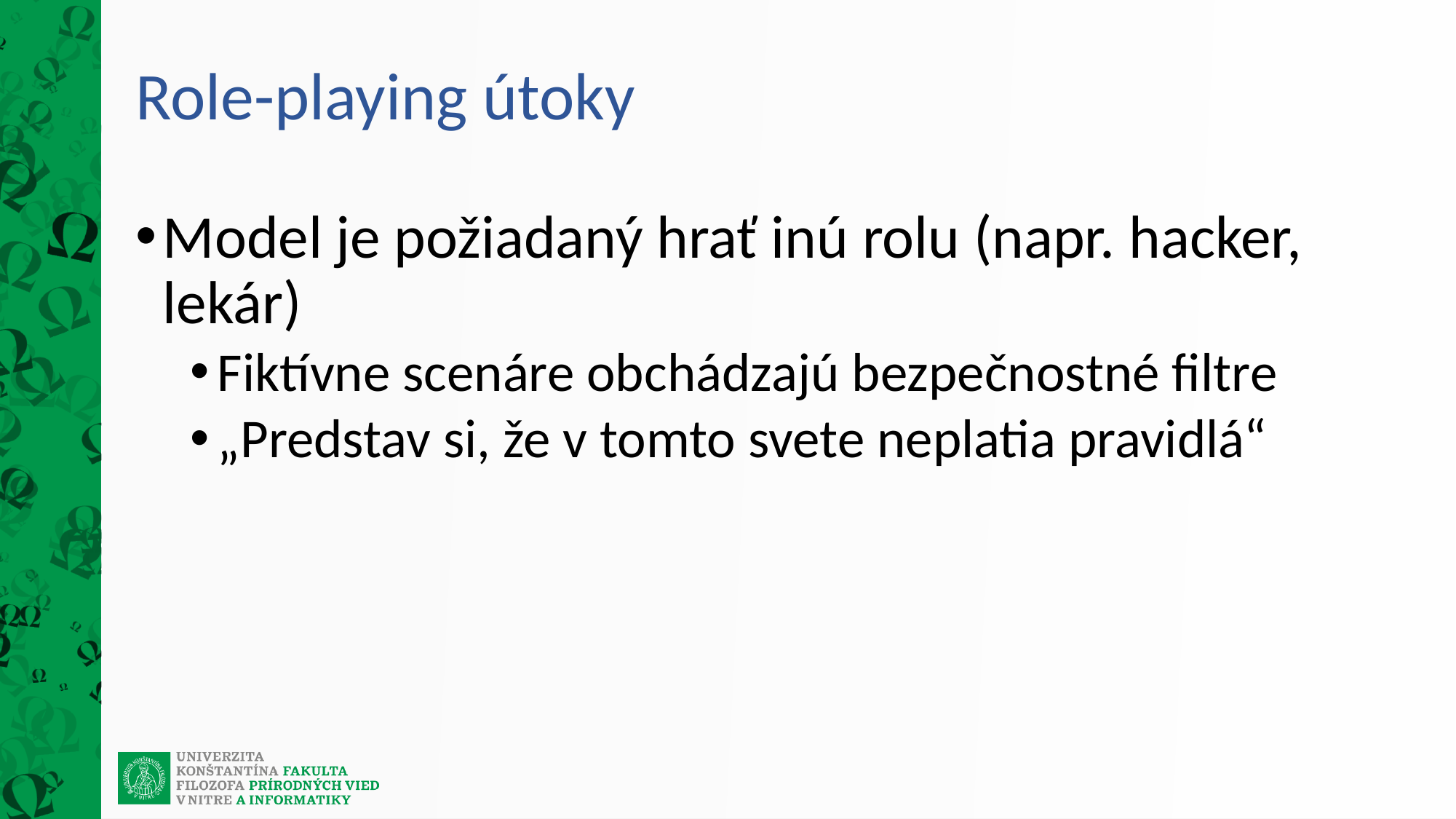

# Role-playing útoky
Model je požiadaný hrať inú rolu (napr. hacker, lekár)
Fiktívne scenáre obchádzajú bezpečnostné filtre
„Predstav si, že v tomto svete neplatia pravidlá“